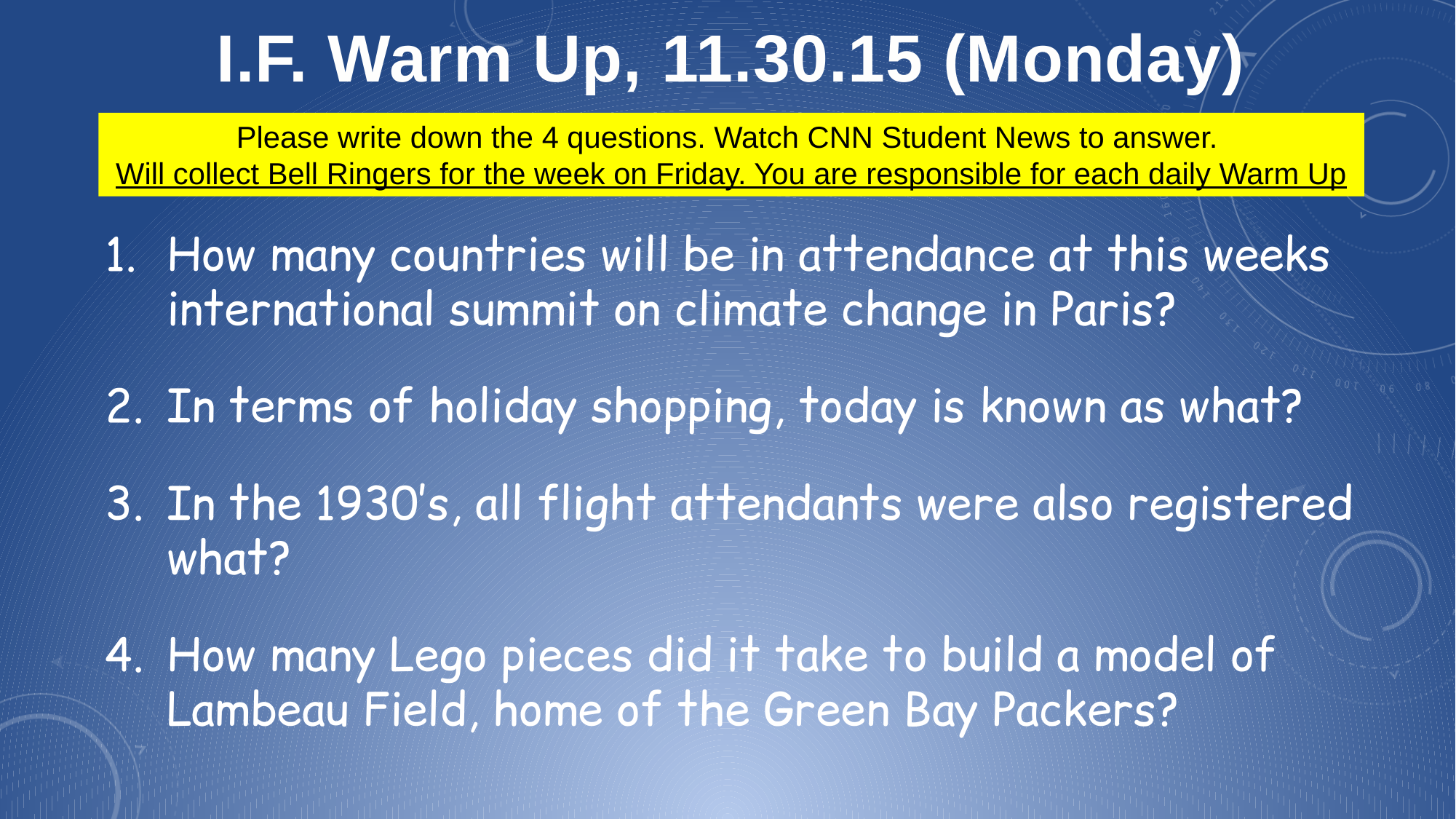

I.F. Warm Up, 11.30.15 (Monday)
Please write down the 4 questions. Watch CNN Student News to answer.
Will collect Bell Ringers for the week on Friday. You are responsible for each daily Warm Up
How many countries will be in attendance at this weeks international summit on climate change in Paris?
In terms of holiday shopping, today is known as what?
In the 1930’s, all flight attendants were also registered what?
How many Lego pieces did it take to build a model of Lambeau Field, home of the Green Bay Packers?